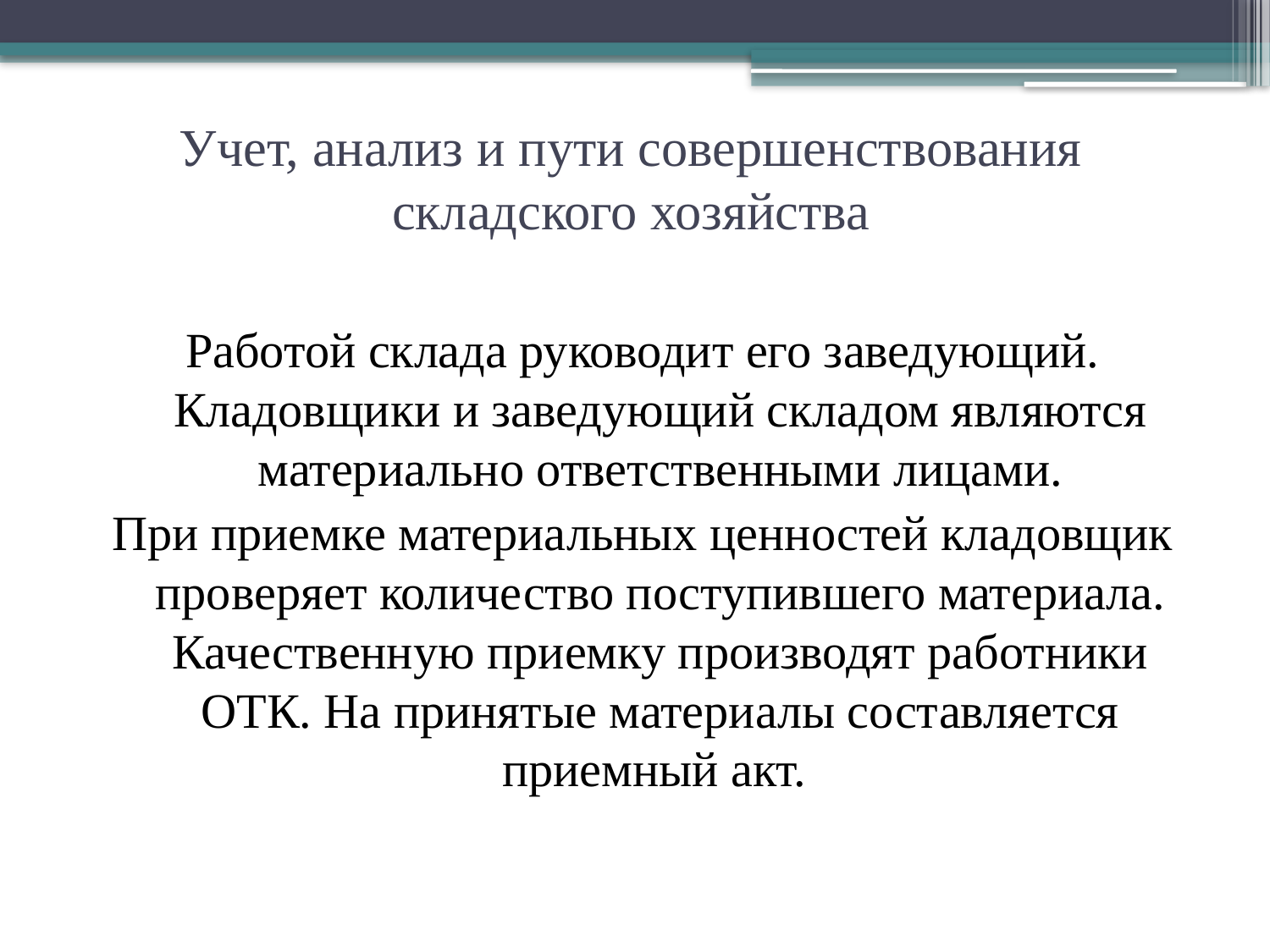

# Учет, анализ и пути совершенствования складского хозяйства
Работой склада руководит его заведующий. Кладовщики и заведующий складом являются материально ответственными лицами.
При приемке материальных ценностей кладовщик проверяет количество поступившего материала. Качественную приемку производят работники ОТК. На принятые материалы составляется приемный акт.